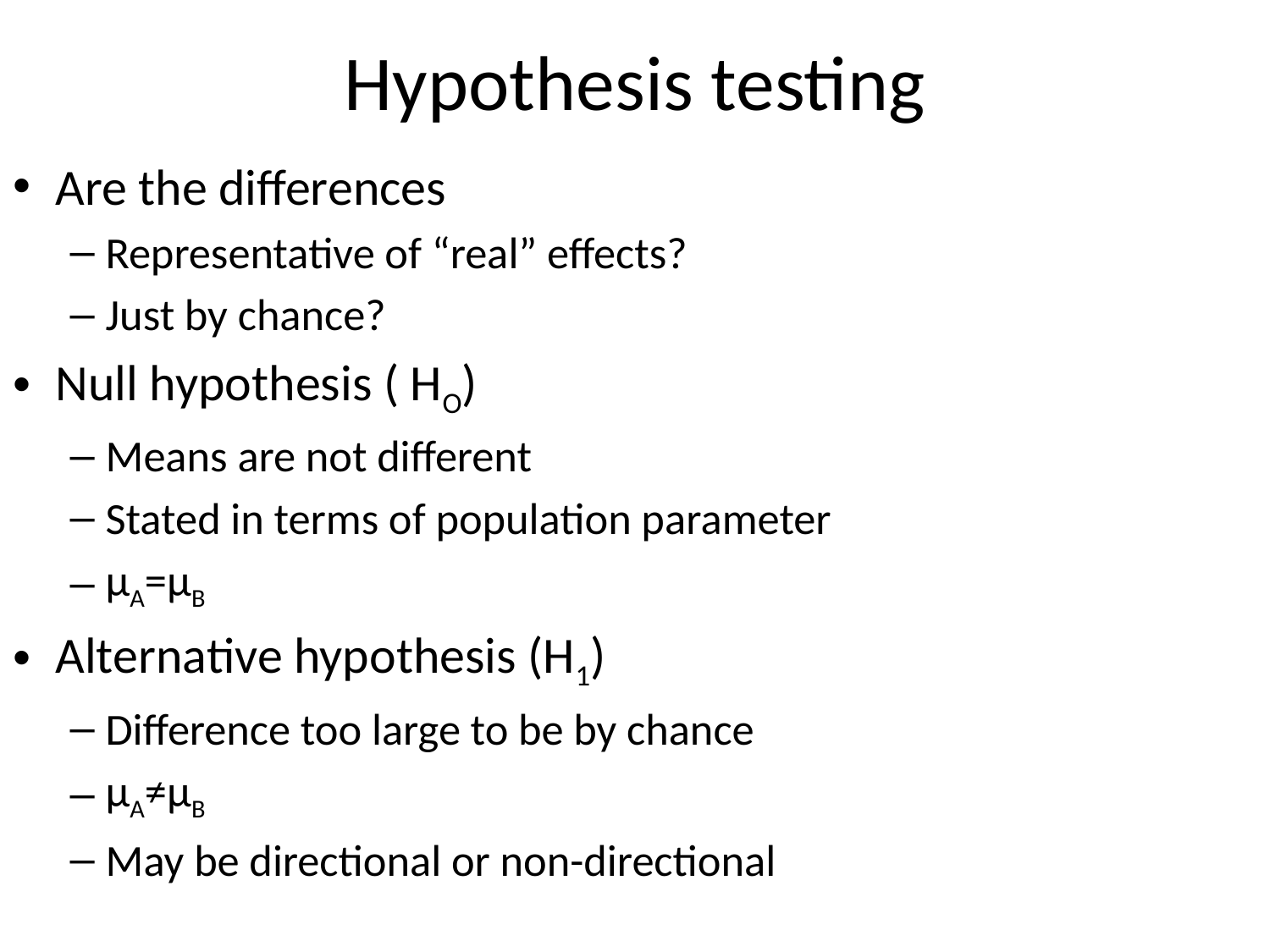

# Hypothesis testing
Are the differences
Representative of “real” effects?
Just by chance?
Null hypothesis ( HO)
Means are not different
Stated in terms of population parameter
μA=μB
Alternative hypothesis (H1)
Difference too large to be by chance
μA≠μB
May be directional or non-directional